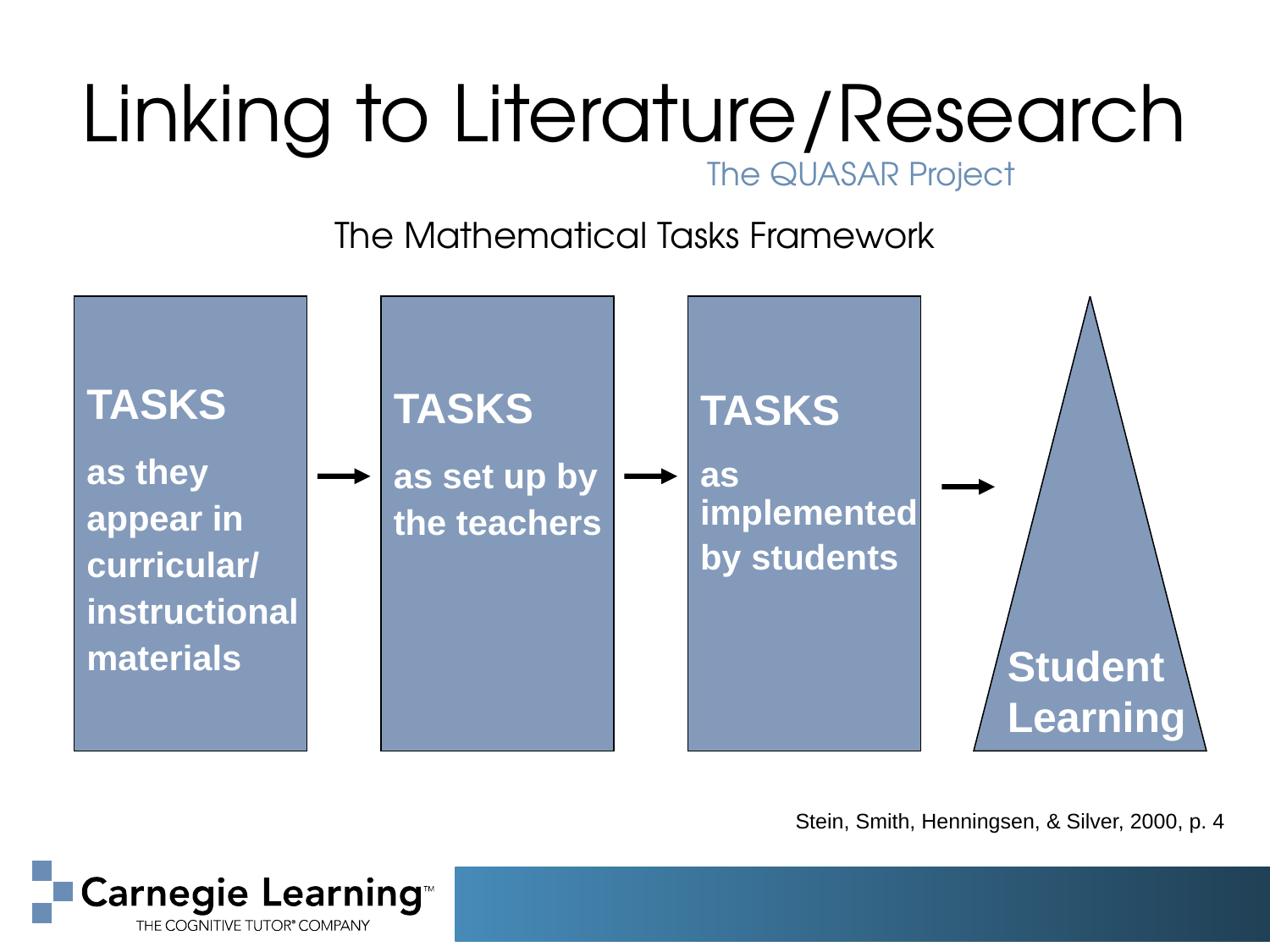

Linking to Literature/Research
The QUASAR Project
The Mathematical Tasks Framework

TASKS
as they appear in curricular/ instructional materials
TASKS
as set up by the teachers
TASKS
as
implemented
by students

Student Learning
Stein, Smith, Henningsen, & Silver, 2000, p. 4